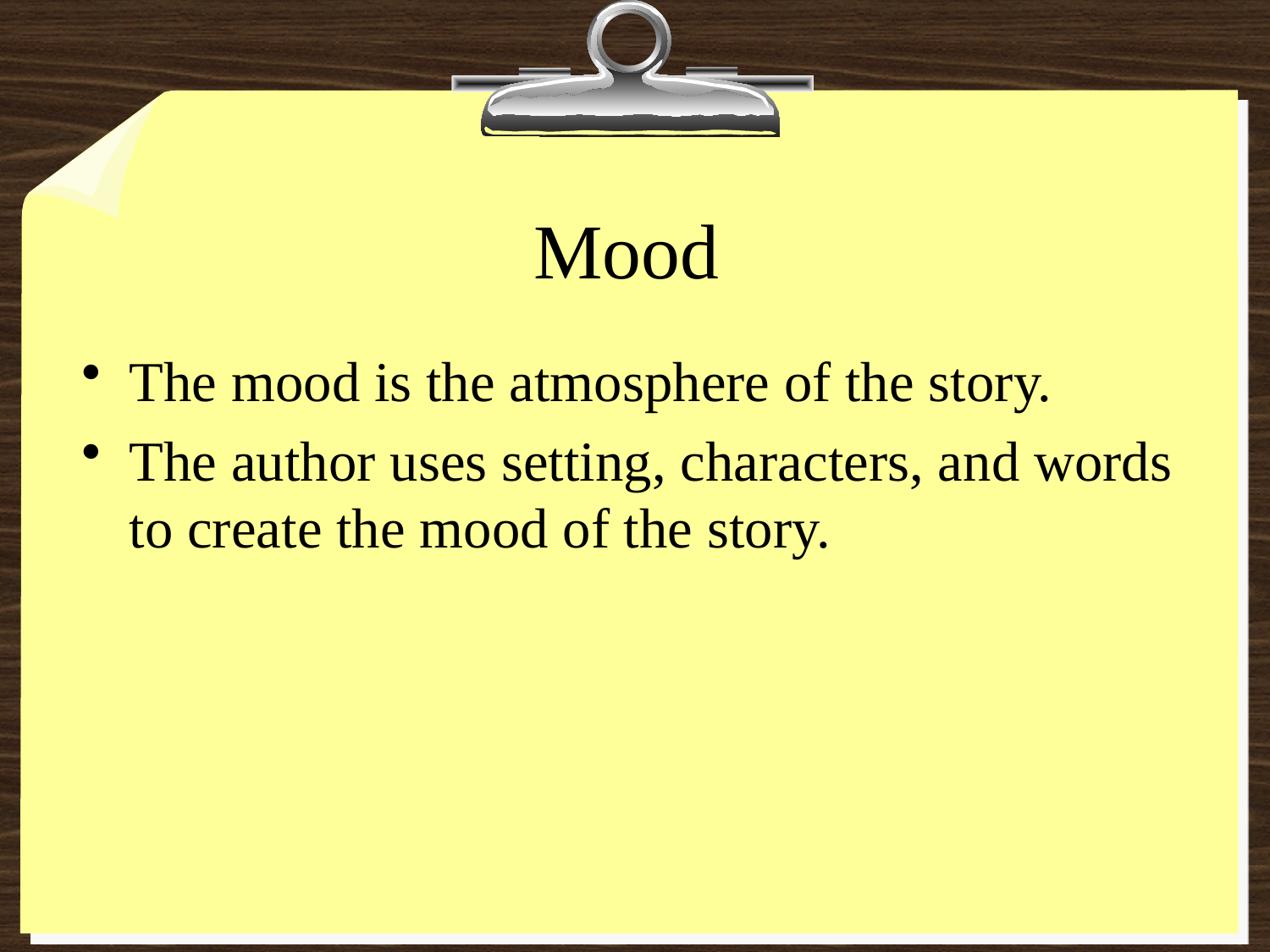

# Mood
The mood is the atmosphere of the story.
The author uses setting, characters, and words to create the mood of the story.